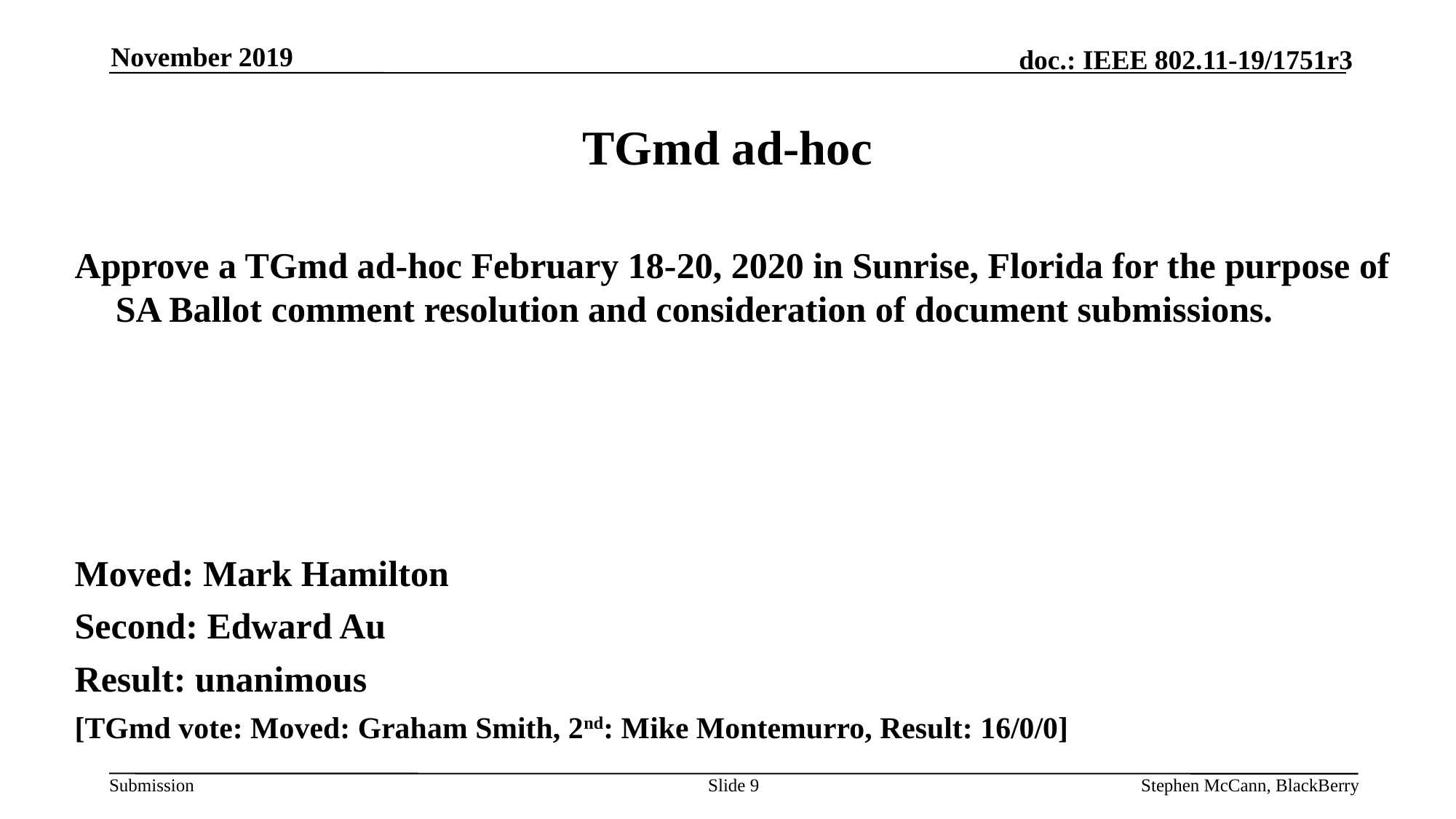

November 2019
# TGmd ad-hoc
Approve a TGmd ad-hoc February 18-20, 2020 in Sunrise, Florida for the purpose of SA Ballot comment resolution and consideration of document submissions.

Moved: Mark Hamilton
Second: Edward Au
Result: unanimous
[TGmd vote: Moved: Graham Smith, 2nd: Mike Montemurro, Result: 16/0/0]
Slide 9
Stephen McCann, BlackBerry